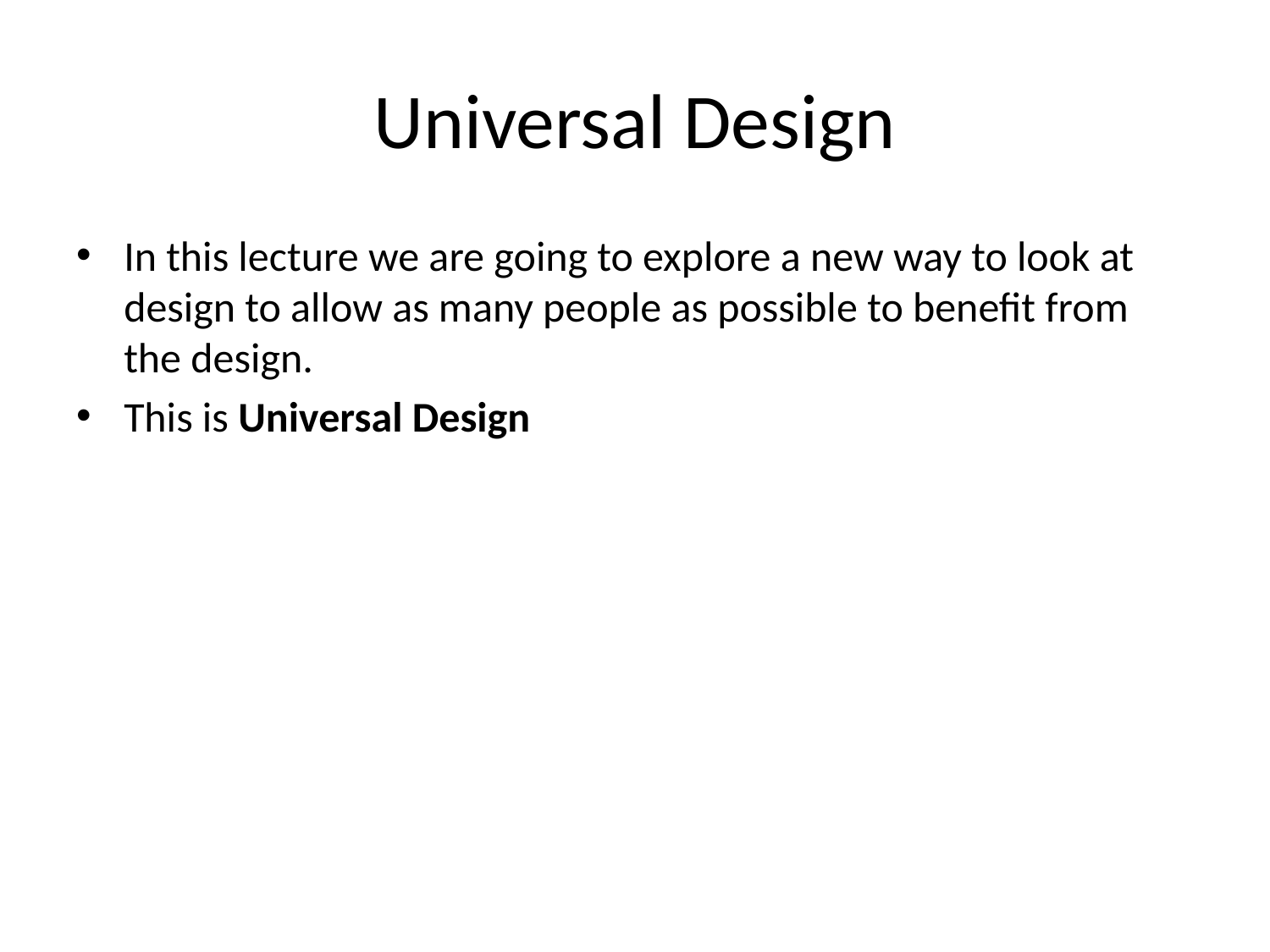

# Universal Design
In this lecture we are going to explore a new way to look at design to allow as many people as possible to benefit from the design.
This is Universal Design